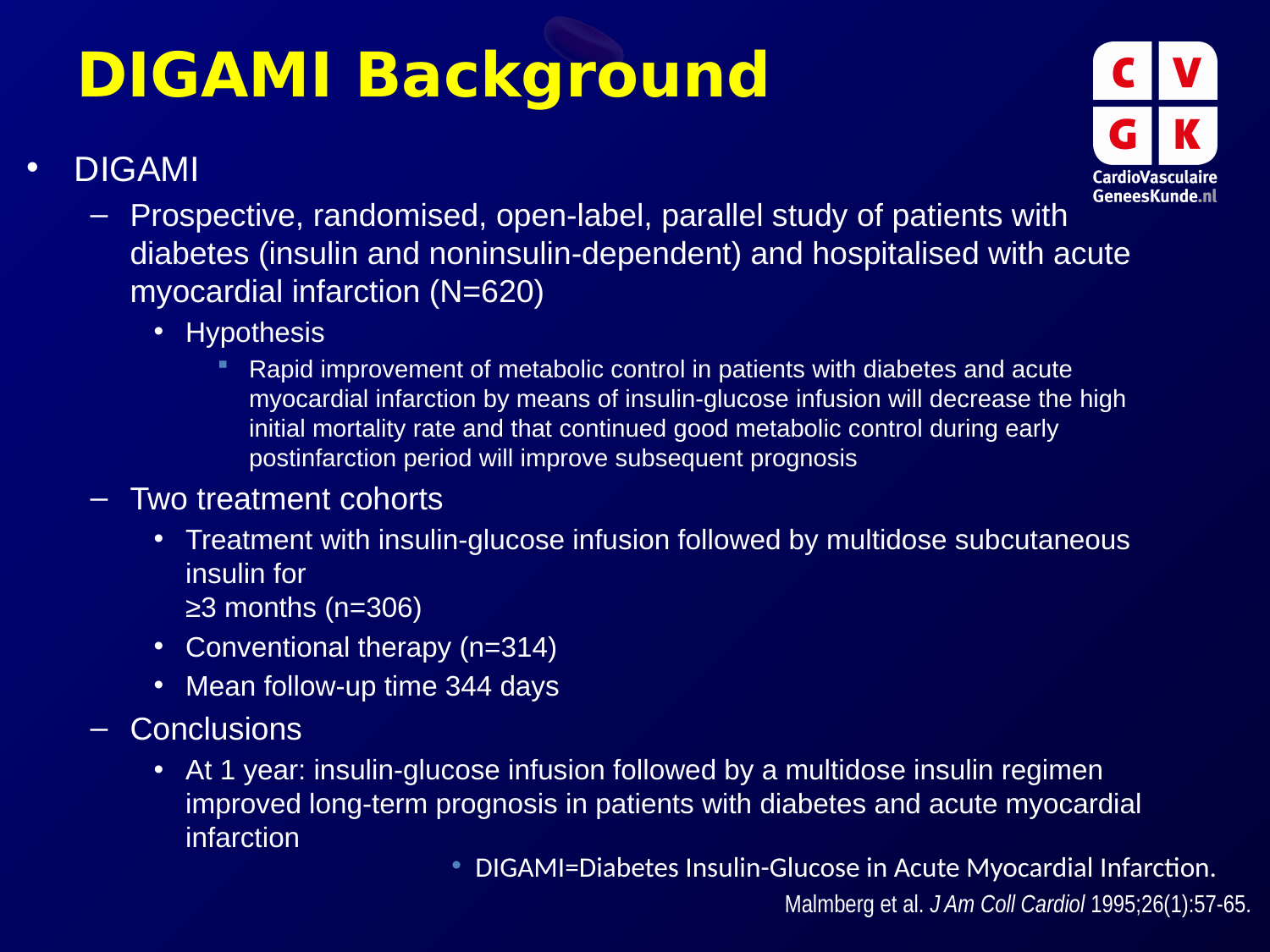

# DIGAMI Background
DIGAMI
Prospective, randomised, open-label, parallel study of patients with diabetes (insulin and noninsulin-dependent) and hospitalised with acute myocardial infarction (N=620)
Hypothesis
Rapid improvement of metabolic control in patients with diabetes and acute myocardial infarction by means of insulin-glucose infusion will decrease the high initial mortality rate and that continued good metabolic control during early postinfarction period will improve subsequent prognosis
Two treatment cohorts
Treatment with insulin-glucose infusion followed by multidose subcutaneous insulin for
≥3 months (n=306)
Conventional therapy (n=314)
Mean follow-up time 344 days
Conclusions
At 1 year: insulin-glucose infusion followed by a multidose insulin regimen improved long-term prognosis in patients with diabetes and acute myocardial infarction
DIGAMI=Diabetes Insulin-Glucose in Acute Myocardial Infarction.
Malmberg et al. J Am Coll Cardiol 1995;26(1):57-65.